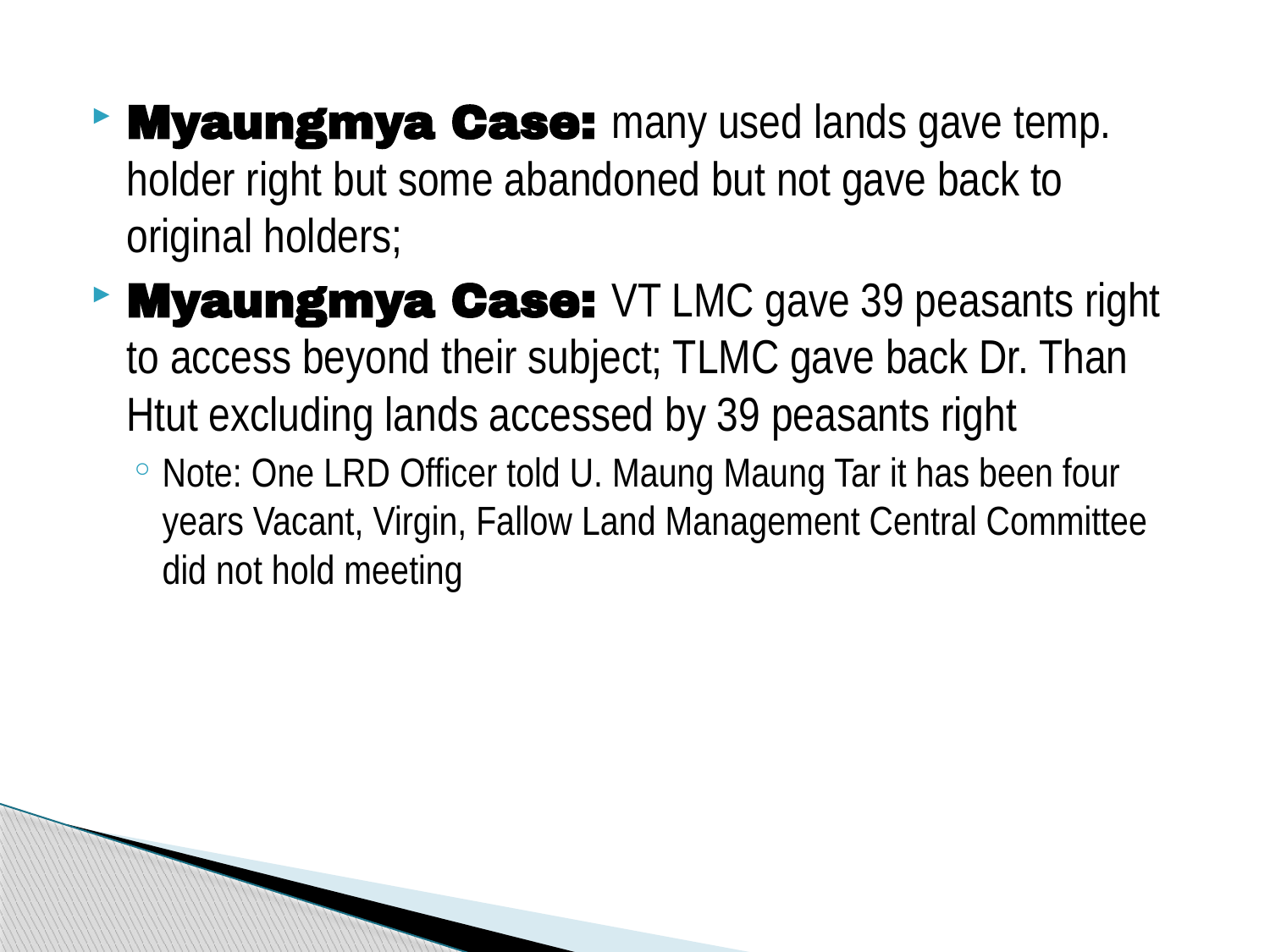

Myaungmya Case: many used lands gave temp. holder right but some abandoned but not gave back to original holders;
Myaungmya Case: VT LMC gave 39 peasants right to access beyond their subject; TLMC gave back Dr. Than Htut excluding lands accessed by 39 peasants right
Note: One LRD Officer told U. Maung Maung Tar it has been four years Vacant, Virgin, Fallow Land Management Central Committee did not hold meeting